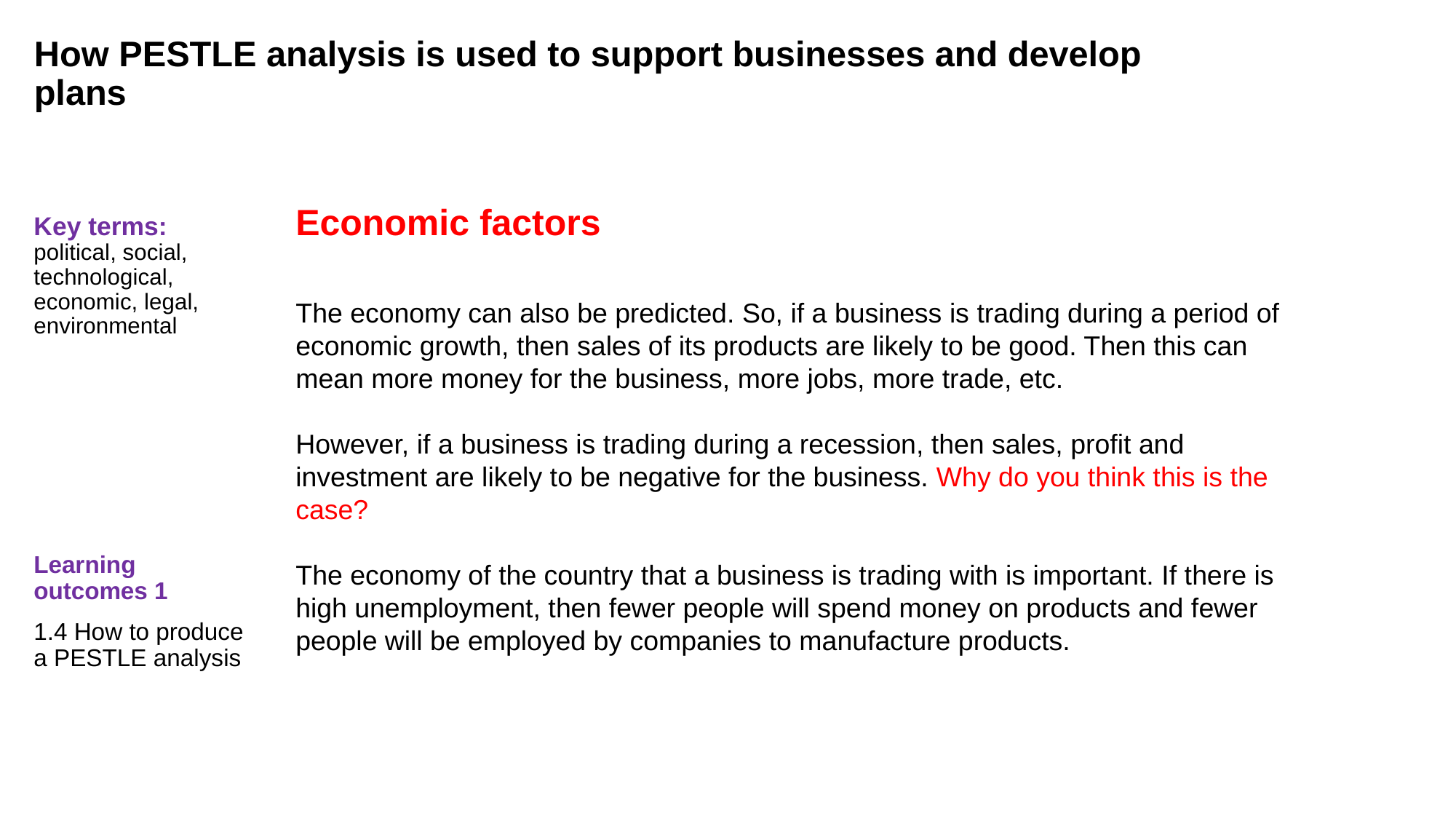

How PESTLE analysis is used to support businesses and develop plans

Key terms:
political, social, technological, economic, legal, environmental

Learning outcomes 1
1.4 How to produce a PESTLE analysis

Economic factors

The economy can also be predicted. So, if a business is trading during a period of economic growth, then sales of its products are likely to be good. Then this can mean more money for the business, more jobs, more trade, etc.

However, if a business is trading during a recession, then sales, profit and investment are likely to be negative for the business. Why do you think this is the case?

The economy of the country that a business is trading with is important. If there is high unemployment, then fewer people will spend money on products and fewer people will be employed by companies to manufacture products.